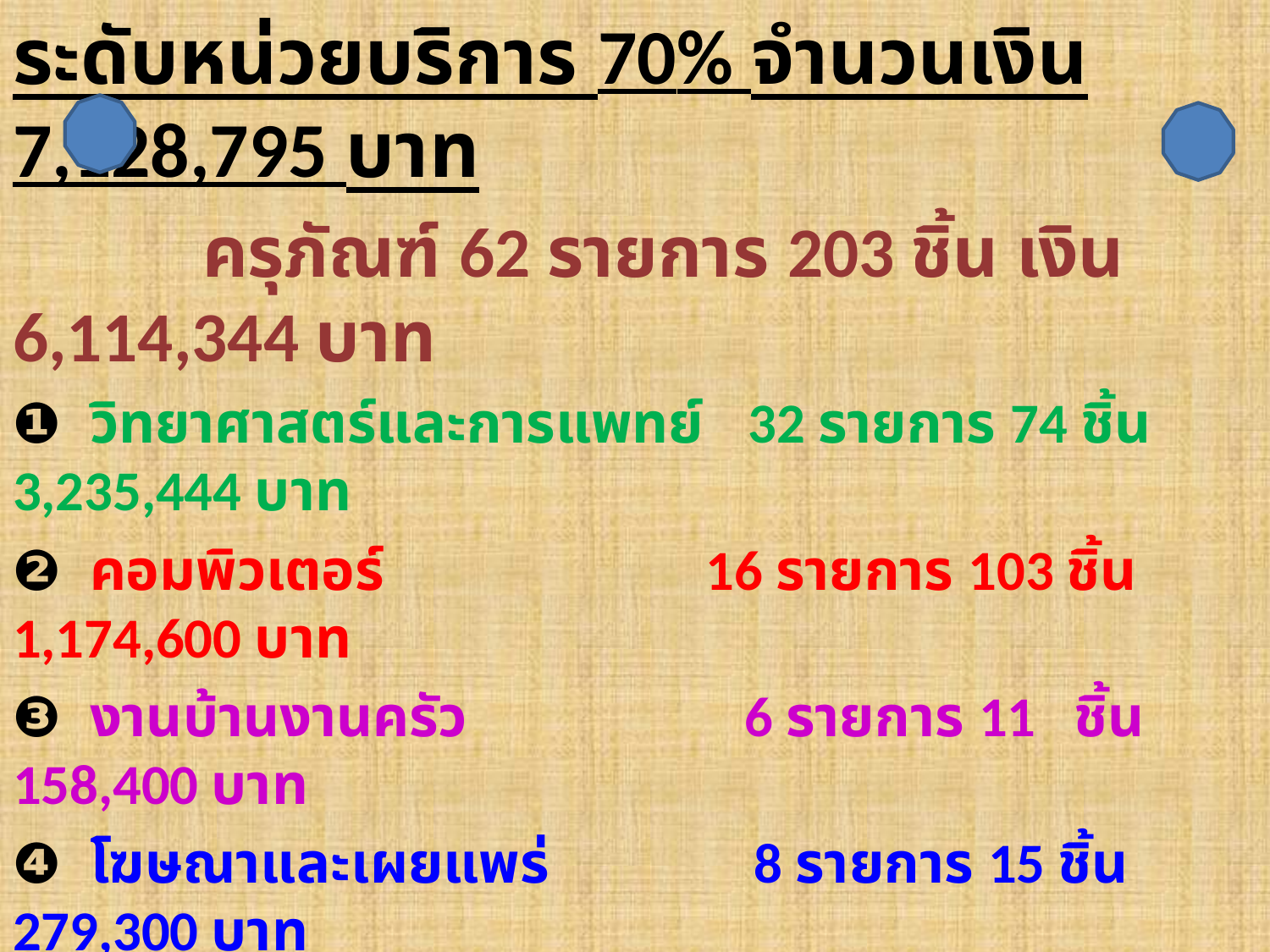

ระดับหน่วยบริการ 70% จำนวนเงิน 7,128,795 บาท
             ครุภัณฑ์ 62 รายการ 203 ชิ้น เงิน 6,114,344 บาท
❶  วิทยาศาสตร์และการแพทย์   32 รายการ 74 ชิ้น   3,235,444 บาท
❷  คอมพิวเตอร์                      16 รายการ 103 ชิ้น 1,174,600 บาท
❸  งานบ้านงานครัว                   6 รายการ 11   ชิ้น    158,400 บาท
❹  โฆษณาและเผยแพร่              8 รายการ 15 ชิ้น       279,300 บาท
❺  สำนักงาน                          10 รายการ 18 ชิ้น       397,900 บาท
❻  ยานพาหนะและขนส่ง            2 รายการ  2  ชิ้น       908,700 บาท
●ก่อสร้าง 18 รายการ 19 งาน 1,014,451 บาท (หน่วยบริการดำเนินการ)●